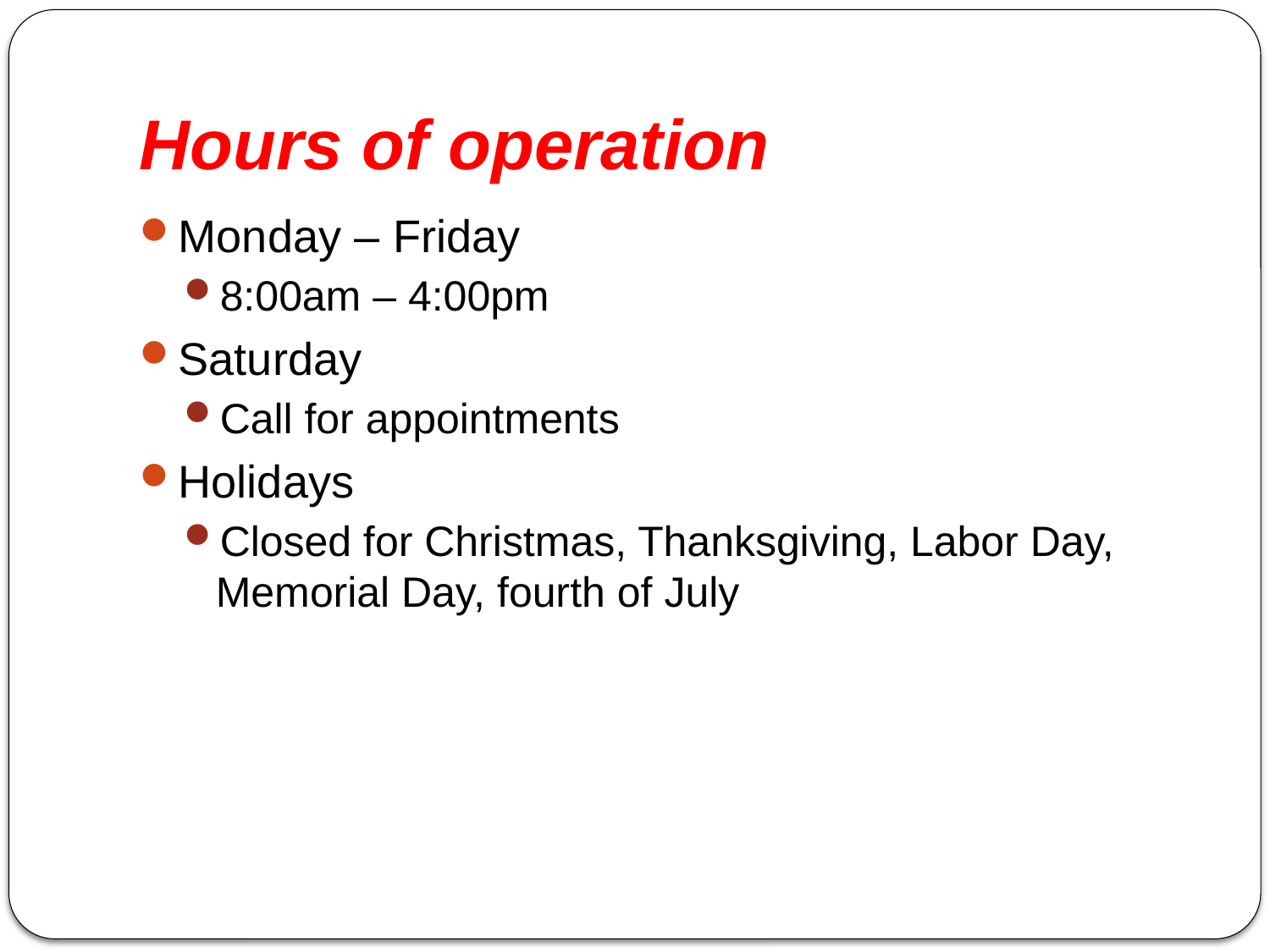

# Hours of operation
Monday – Friday
8:00am – 4:00pm
Saturday
Call for appointments
Holidays
Closed for Christmas, Thanksgiving, Labor Day, Memorial Day, fourth of July